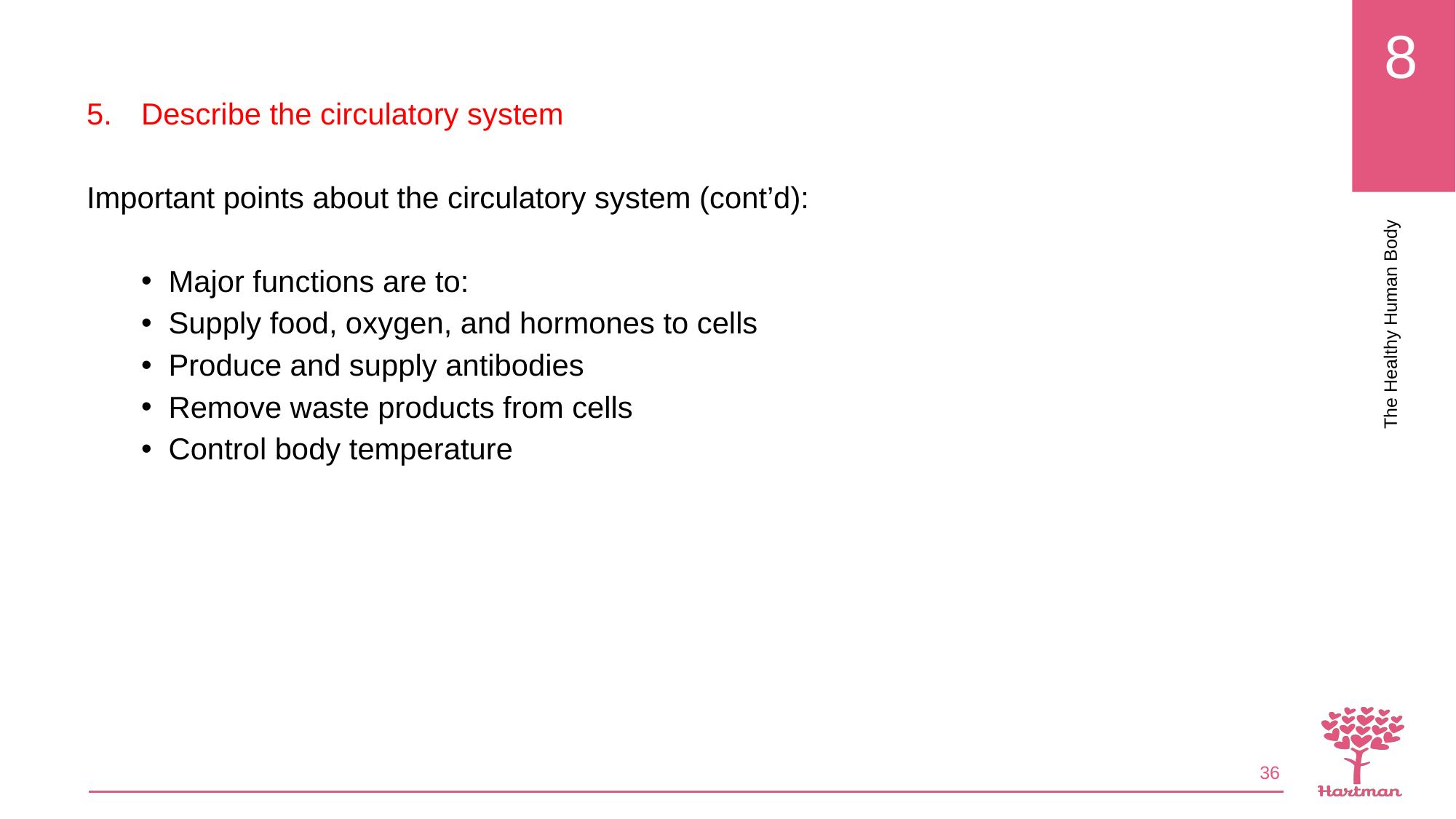

Describe the circulatory system

Important points about the circulatory system (cont’d):

Major functions are to:
Supply food, oxygen, and hormones to cells
Produce and supply antibodies
Remove waste products from cells
Control body temperature

36